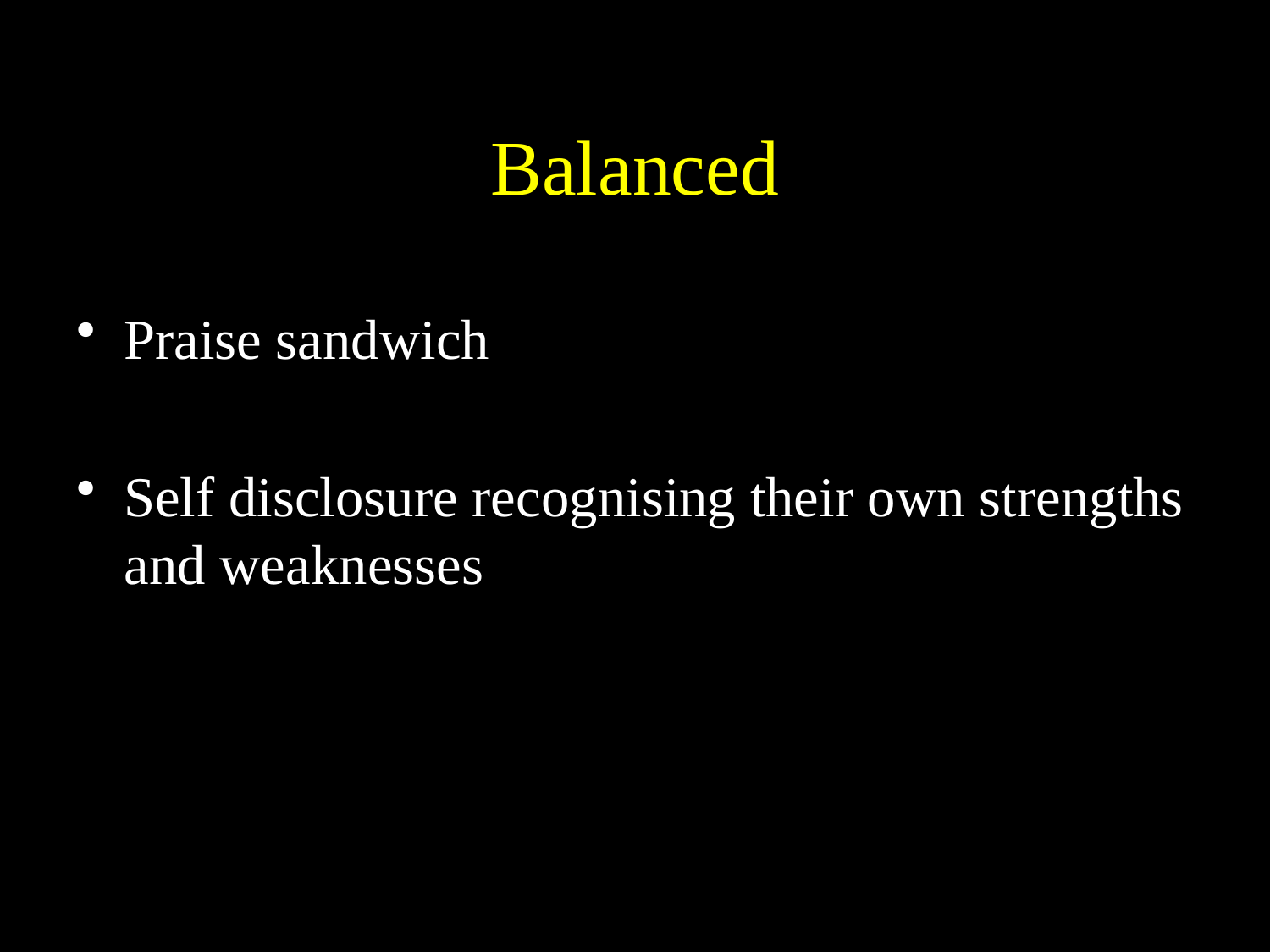

# Balanced
Praise sandwich

Self disclosure recognising their own strengths and weaknesses